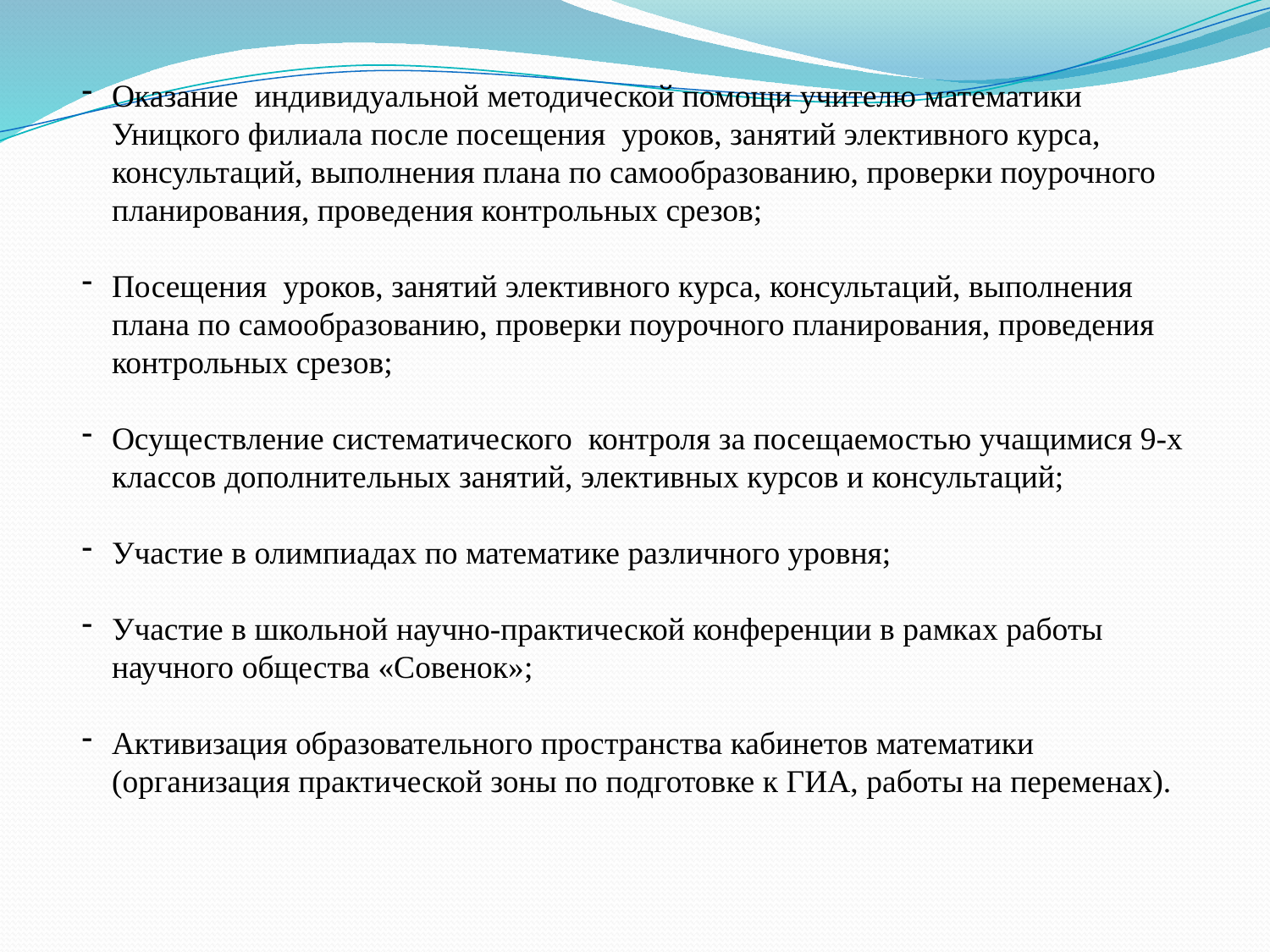

Оказание  индивидуальной методической помощи учителю математики Уницкого филиала после посещения  уроков, занятий элективного курса, консультаций, выполнения плана по самообразованию, проверки поурочного планирования, проведения контрольных срезов;

Посещения  уроков, занятий элективного курса, консультаций, выполнения плана по самообразованию, проверки поурочного планирования, проведения контрольных срезов;

Осуществление систематического  контроля за посещаемостью учащимися 9-х классов дополнительных занятий, элективных курсов и консультаций;

Участие в олимпиадах по математике различного уровня;

Участие в школьной научно-практической конференции в рамках работы научного общества «Совенок»;

Активизация образовательного пространства кабинетов математики (организация практической зоны по подготовке к ГИА, работы на переменах).